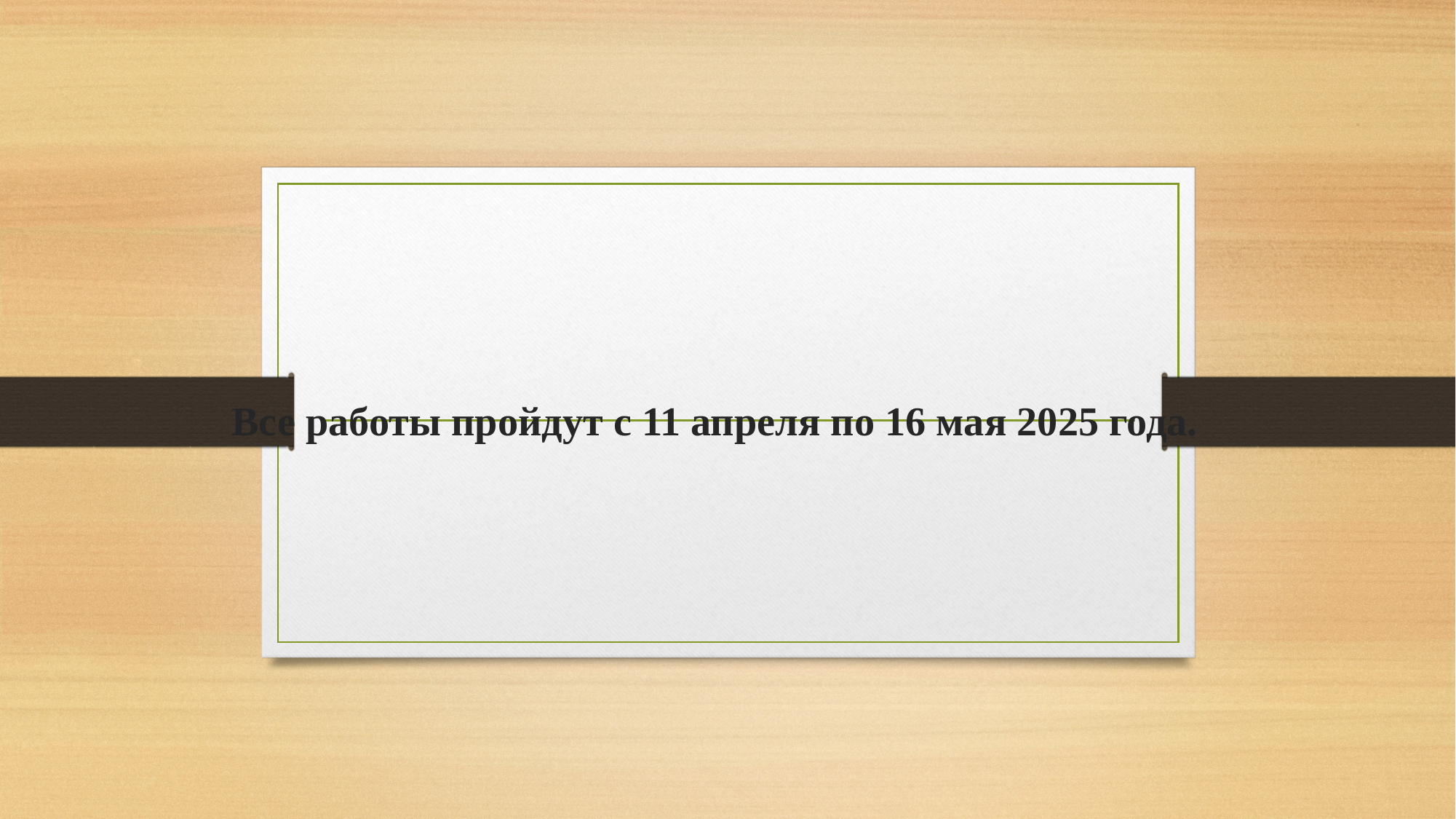

# Все работы пройдут с 11 апреля по 16 мая 2025 года.